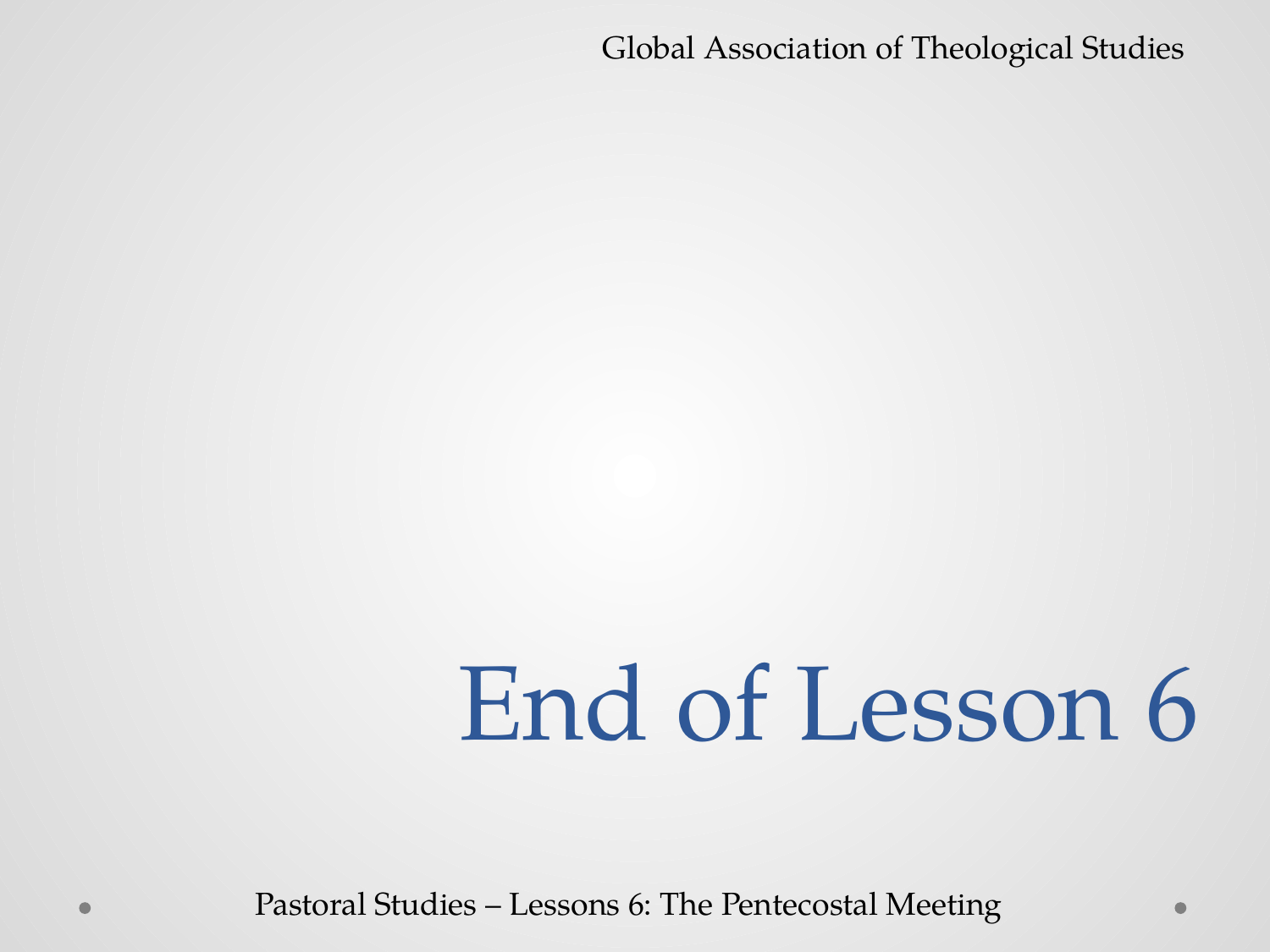

Global Association of Theological Studies
# End of Lesson 6
Pastoral Studies – Lessons 6: The Pentecostal Meeting